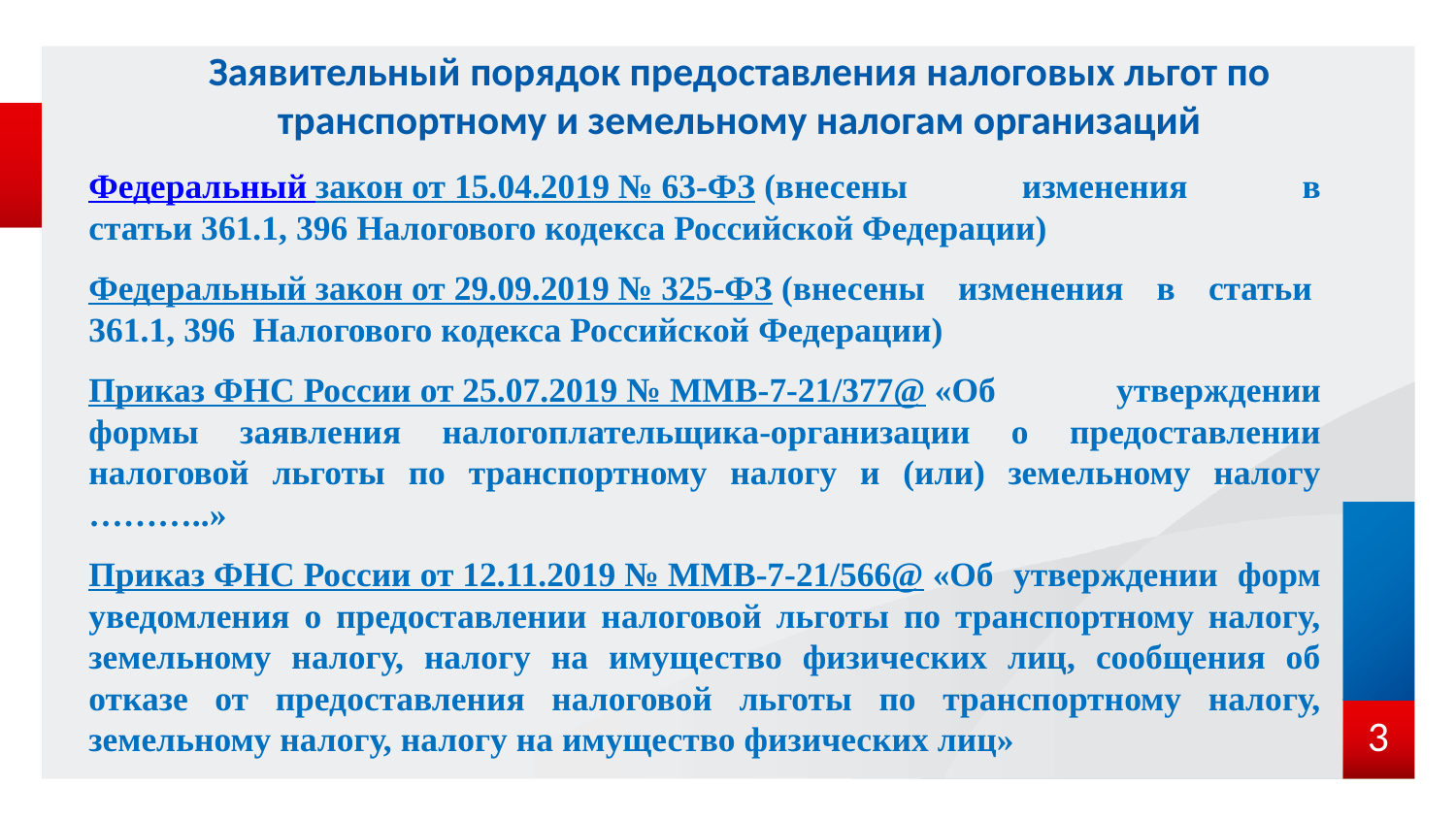

# Заявительный порядок предоставления налоговых льгот по транспортному и земельному налогам организаций
Федеральный закон от 15.04.2019 № 63-ФЗ (внесены изменения в статьи 361.1, 396 Налогового кодекса Российской Федерации)

Федеральный закон от 29.09.2019 № 325-ФЗ (внесены изменения в статьи  361.1, 396  Налогового кодекса Российской Федерации)

Приказ ФНС России от 25.07.2019 № ММВ-7-21/377@ «Об утверждении формы заявления налогоплательщика-организации о предоставлении налоговой льготы по транспортному налогу и (или) земельному налогу ………..»

Приказ ФНС России от 12.11.2019 № ММВ-7-21/566@ «Об утверждении форм уведомления о предоставлении налоговой льготы по транспортному налогу, земельному налогу, налогу на имущество физических лиц, сообщения об отказе от предоставления налоговой льготы по транспортному налогу, земельному налогу, налогу на имущество физических лиц»
3